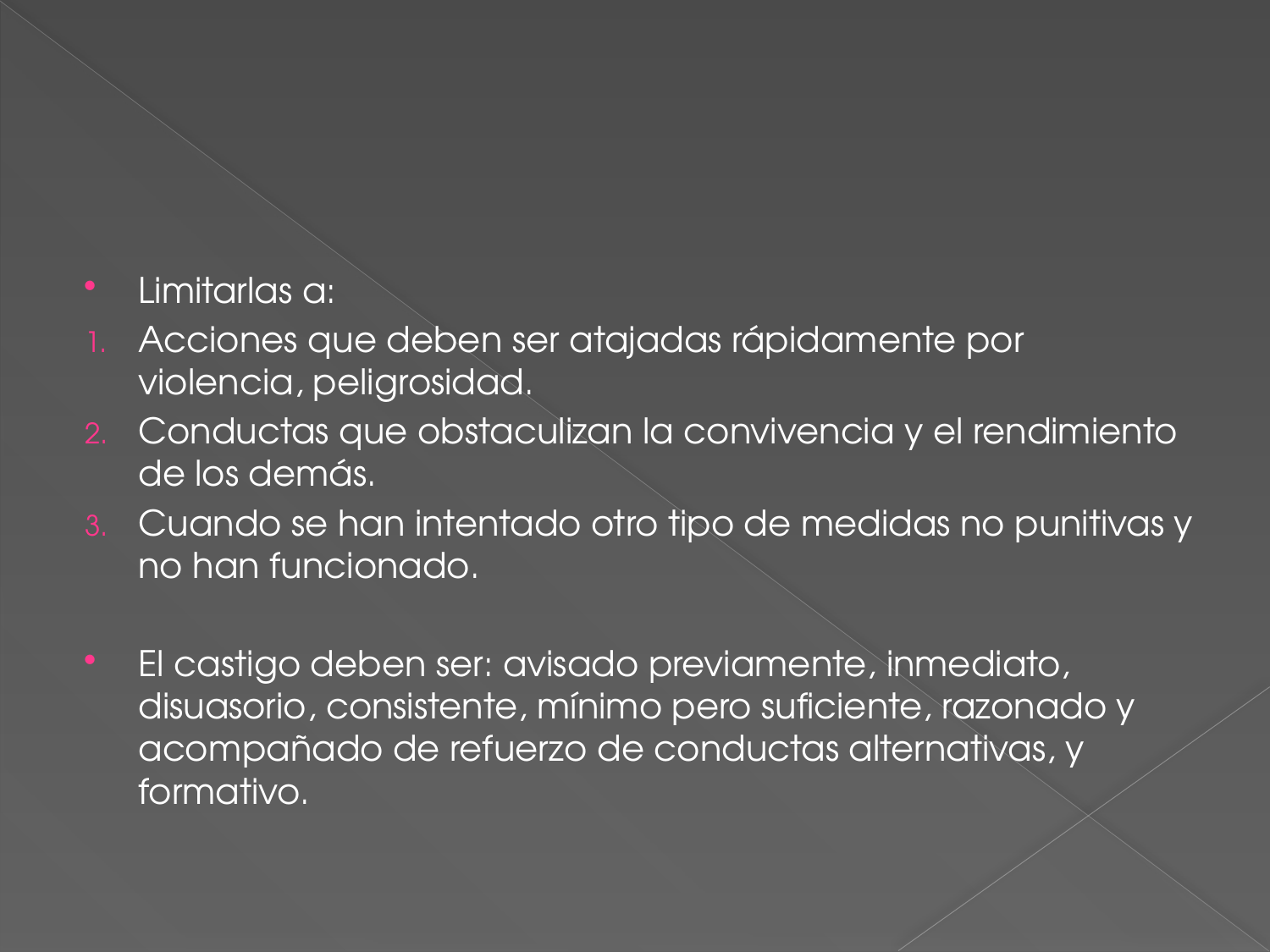

Limitarlas a:
Acciones que deben ser atajadas rápidamente por violencia, peligrosidad.
Conductas que obstaculizan la convivencia y el rendimiento de los demás.
Cuando se han intentado otro tipo de medidas no punitivas y no han funcionado.

El castigo deben ser: avisado previamente, inmediato, disuasorio, consistente, mínimo pero suficiente, razonado y acompañado de refuerzo de conductas alternativas, y formativo.